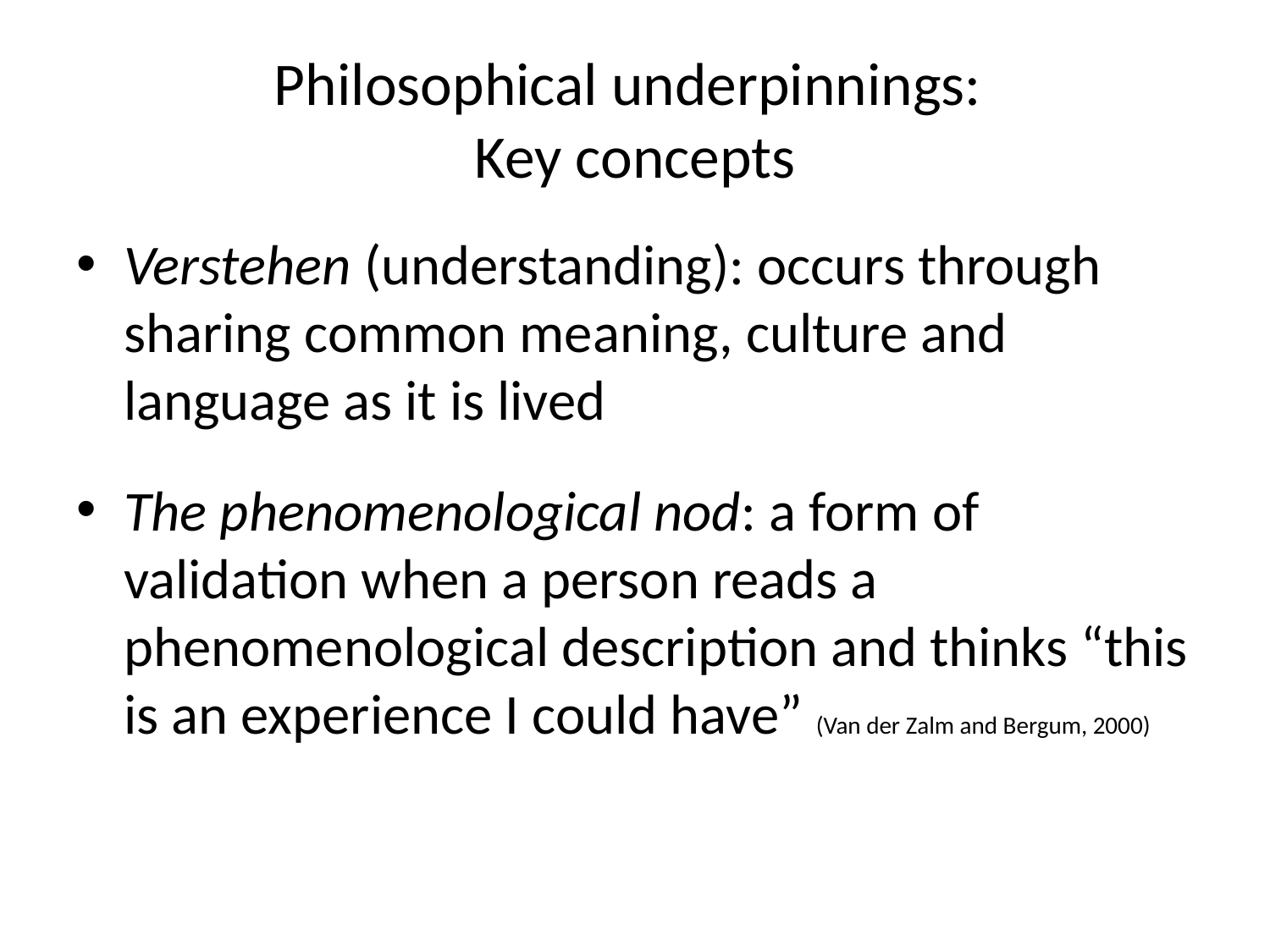

# Philosophical underpinnings: Key concepts
Verstehen (understanding): occurs through sharing common meaning, culture and language as it is lived
The phenomenological nod: a form of validation when a person reads a phenomenological description and thinks “this is an experience I could have” (Van der Zalm and Bergum, 2000)